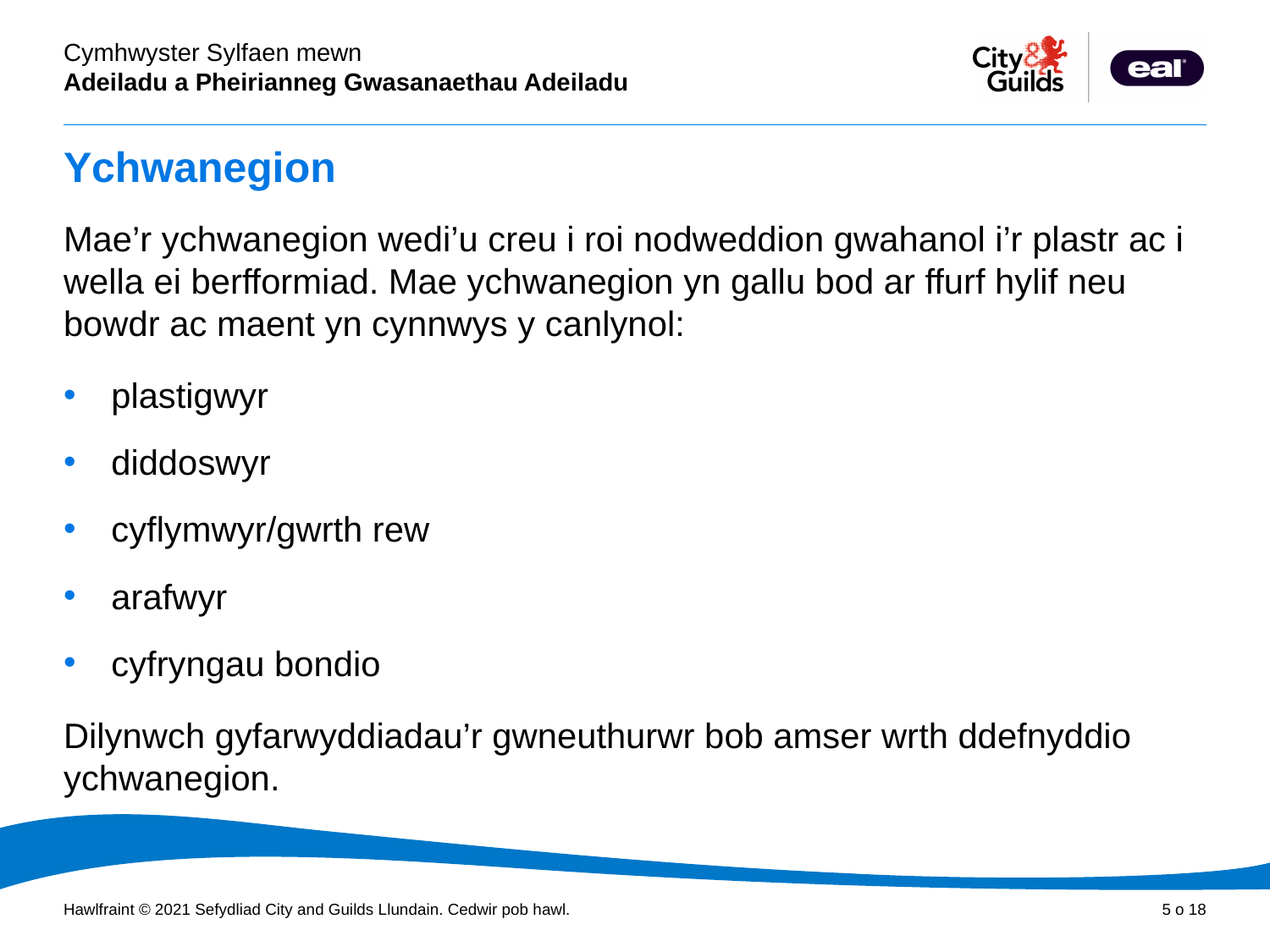

# Ychwanegion
Mae’r ychwanegion wedi’u creu i roi nodweddion gwahanol i’r plastr ac i wella ei berfformiad. Mae ychwanegion yn gallu bod ar ffurf hylif neu bowdr ac maent yn cynnwys y canlynol:
plastigwyr
diddoswyr
cyflymwyr/gwrth rew
arafwyr
cyfryngau bondio
Dilynwch gyfarwyddiadau’r gwneuthurwr bob amser wrth ddefnyddio ychwanegion.